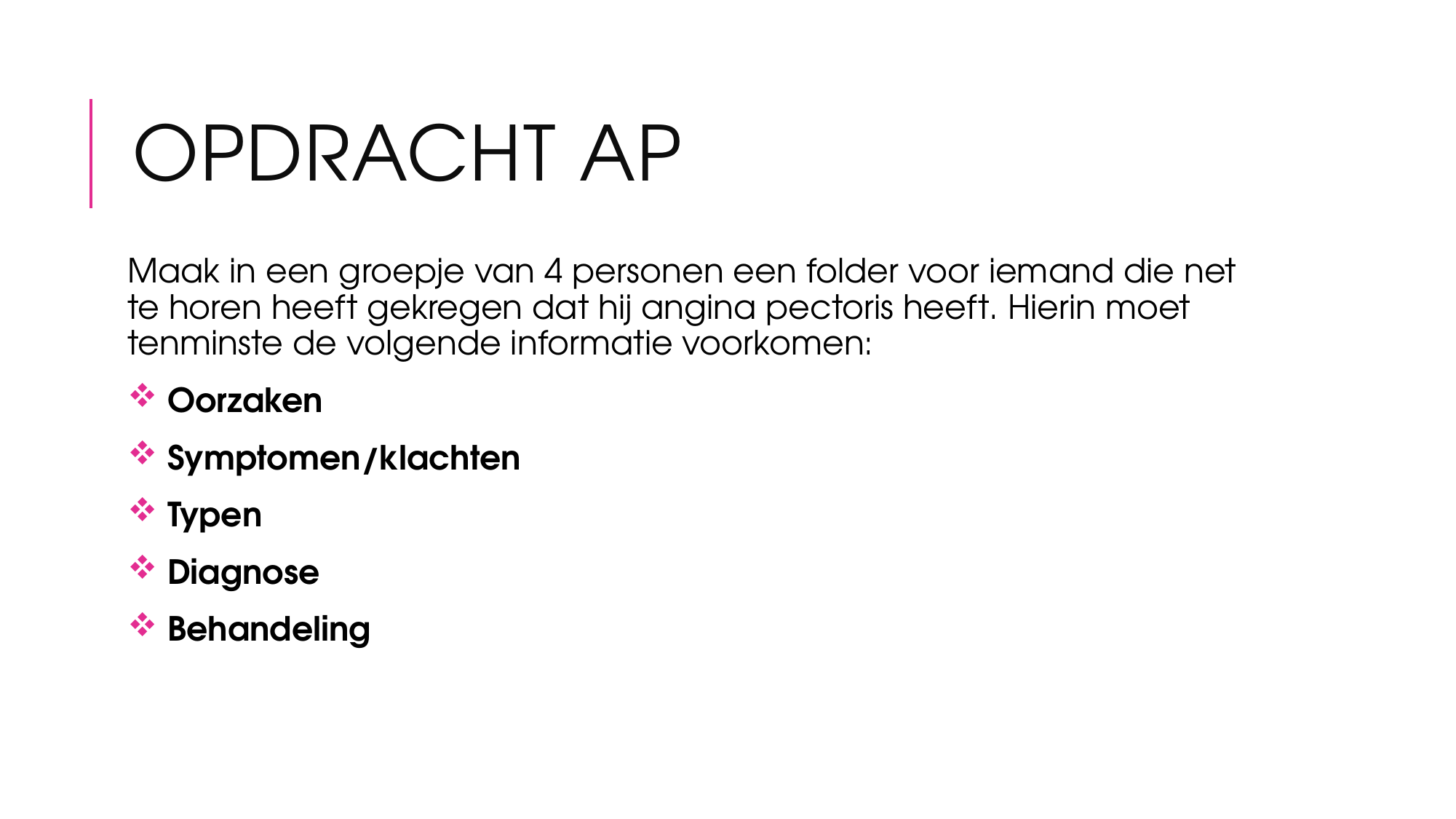

# Opdracht AP
Maak in een groepje van 4 personen een folder voor iemand die net te horen heeft gekregen dat hij angina pectoris heeft. Hierin moet tenminste de volgende informatie voorkomen:
 Oorzaken
 Symptomen/klachten
 Typen
 Diagnose
 Behandeling